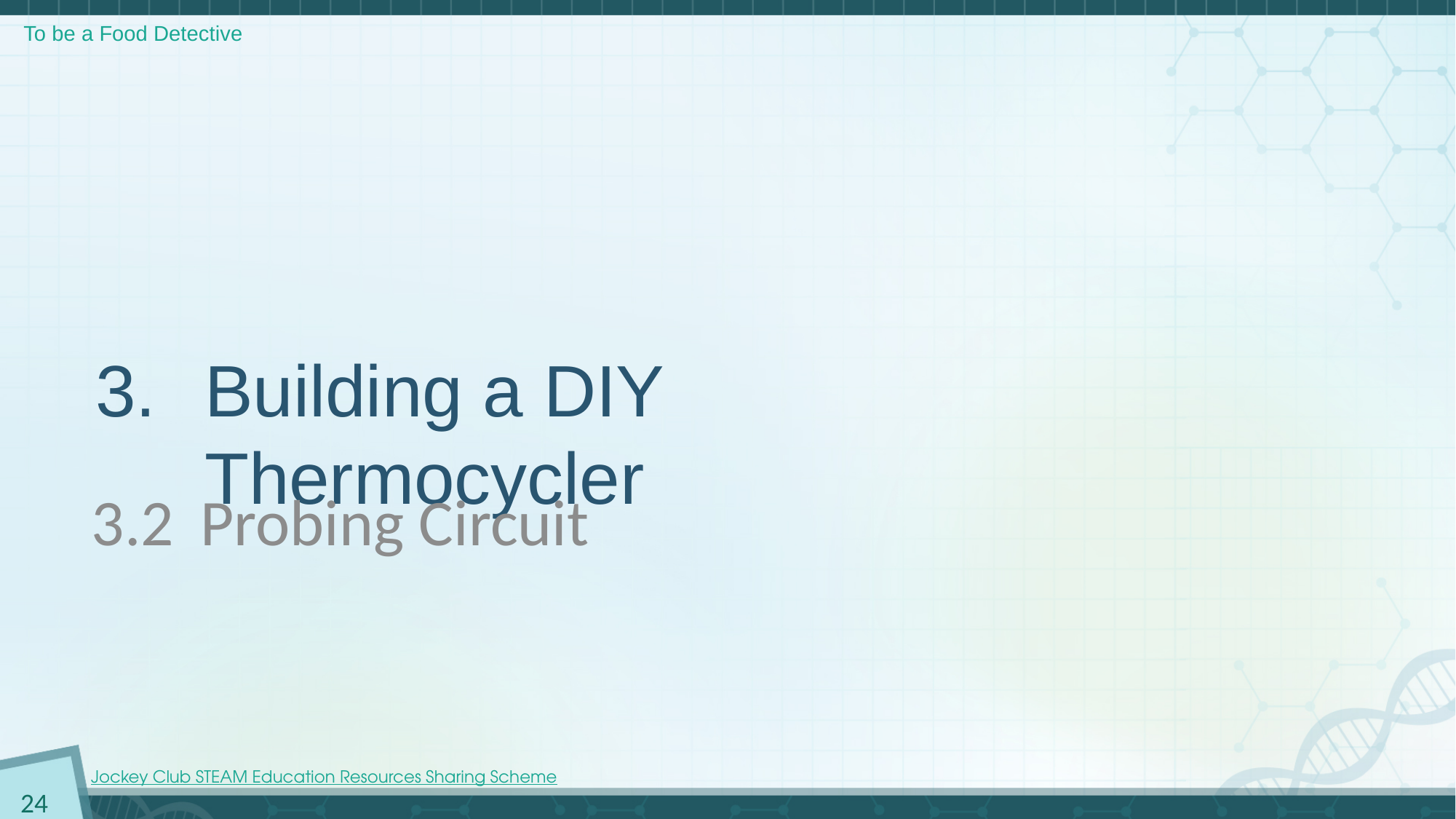

Building a DIY Thermocycler
3.2	Probing Circuit
24